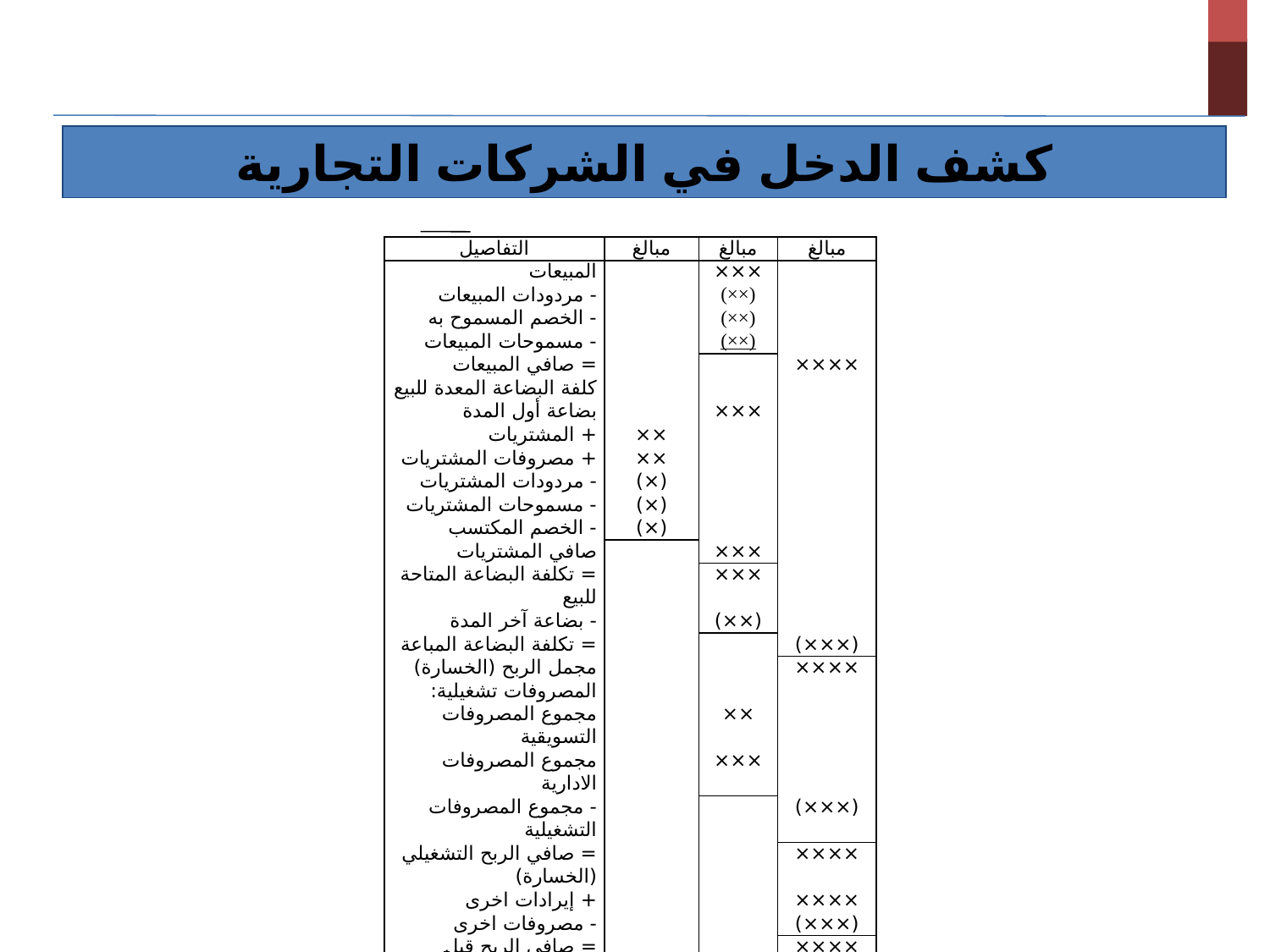

كشف الدخل في الشركات التجارية

| التفاصيل | مبالغ | مبالغ | مبالغ |
| --- | --- | --- | --- |
| المبيعات |  | ××× |  |
| - مردودات المبيعات |  | (××) |  |
| - الخصم المسموح به |  | (××) |  |
| - مسموحات المبيعات |  | (××) |  |
| = صافي المبيعات |  |  | ×××× |
| كلفة البضاعة المعدة للبيع |  |  |  |
| بضاعة أول المدة |  | ××× |  |
| + المشتريات | ×× |  |  |
| + مصروفات المشتريات | ×× |  |  |
| - مردودات المشتريات | (×) |  |  |
| - مسموحات المشتريات | (×) |  |  |
| - الخصم المكتسب | (×) |  |  |
| صافي المشتريات |  | ××× |  |
| = تكلفة البضاعة المتاحة للبيع |  | ××× |  |
| - بضاعة آخر المدة |  | (××) |  |
| = تكلفة البضاعة المباعة |  |  | (×××) |
| مجمل الربح (الخسارة) |  |  | ×××× |
| المصروفات تشغيلية: |  |  |  |
| مجموع المصروفات التسويقية |  | ×× |  |
| مجموع المصروفات الادارية |  | ××× |  |
| - مجموع المصروفات التشغيلية |  |  | (×××) |
| = صافي الربح التشغيلي (الخسارة) |  |  | ×××× |
| + إيرادات اخرى |  |  | ×××× |
| - مصروفات اخرى |  |  | (×××) |
| = صافي الربح قبل الضريبة |  |  | ×××× |
| - مبلغ الضريبة |  |  | (×××) |
| = صافي الربح(الخسارة) |  |  | ×××× |

4